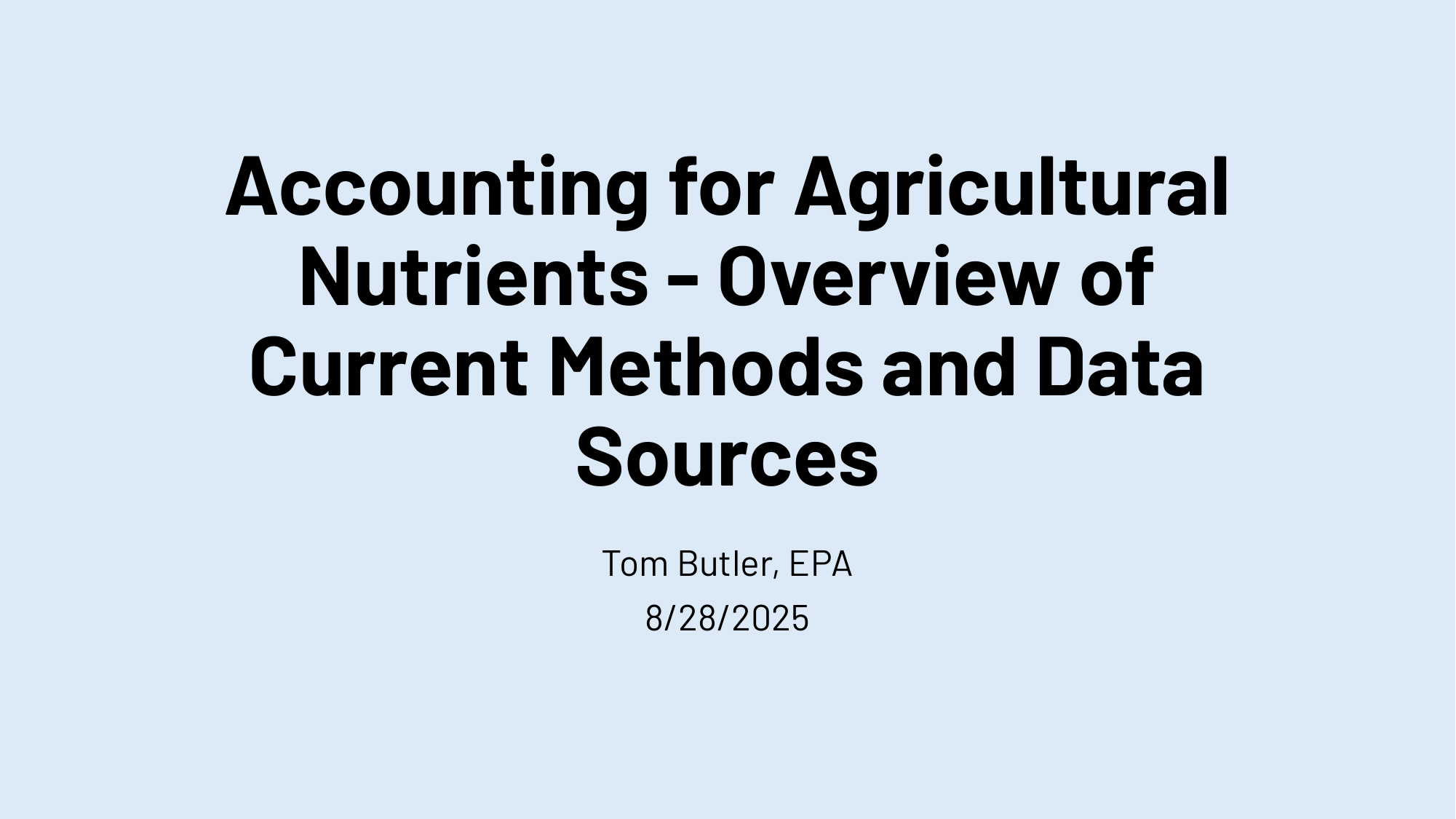

# Accounting for Agricultural Nutrients - Overview of Current Methods and Data Sources
Tom Butler, EPA
8/28/2025